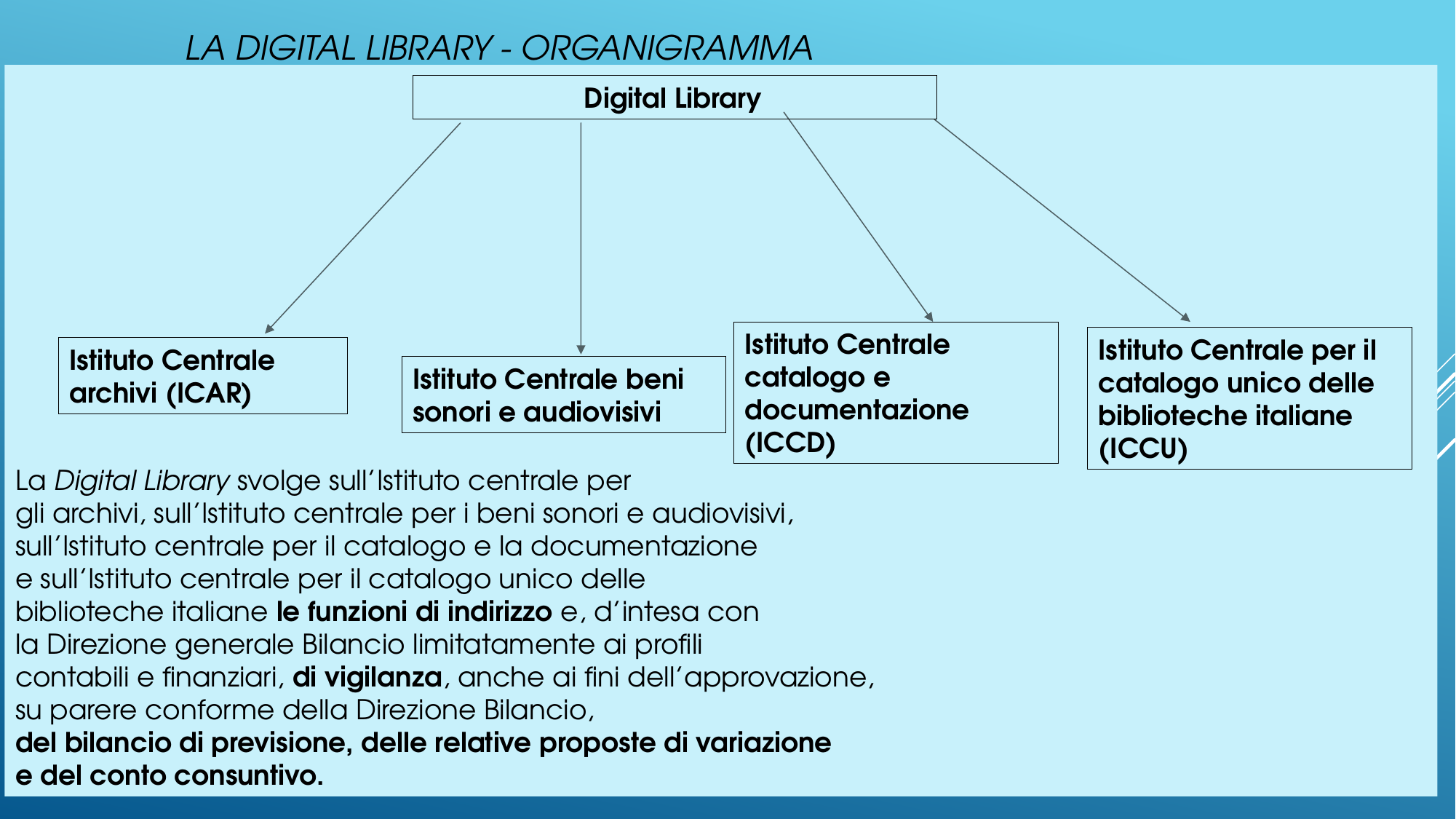

# La Digital Library - ORGANIGRAMMA

La Digital Library svolge sull’Istituto centrale per
gli archivi, sull’Istituto centrale per i beni sonori e audiovisivi,
sull’Istituto centrale per il catalogo e la documentazione
e sull’Istituto centrale per il catalogo unico delle
biblioteche italiane le funzioni di indirizzo e, d’intesa con
la Direzione generale Bilancio limitatamente ai profili
contabili e finanziari, di vigilanza, anche ai fini dell’approvazione,
su parere conforme della Direzione Bilancio,
del bilancio di previsione, delle relative proposte di variazione
e del conto consuntivo.
                     Digital Library
Istituto Centrale catalogo e documentazione (ICCD)
Istituto Centrale per il catalogo unico delle biblioteche italiane
(ICCU)
Istituto Centrale archivi (ICAR)
Istituto Centrale beni
sonori e audiovisivi